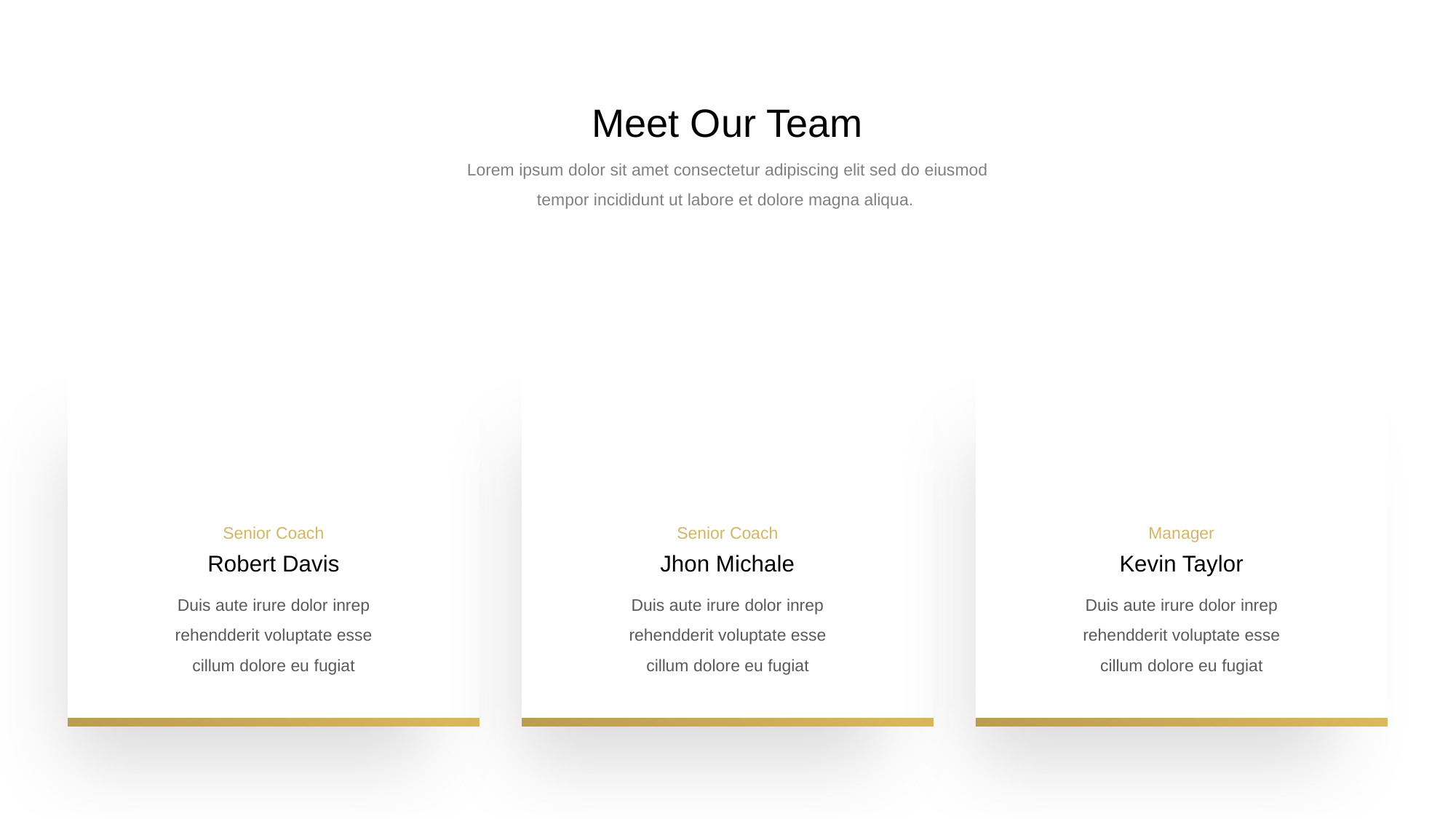

Meet Our Team
Lorem ipsum dolor sit amet consectetur adipiscing elit sed do eiusmod tempor incididunt ut labore et dolore magna aliqua.

Senior Coach
Senior Coach
Manager
Robert Davis
Jhon Michale
Kevin Taylor
Duis aute irure dolor inrep rehendderit voluptate esse cillum dolore eu fugiat
Duis aute irure dolor inrep rehendderit voluptate esse cillum dolore eu fugiat
Duis aute irure dolor inrep rehendderit voluptate esse cillum dolore eu fugiat